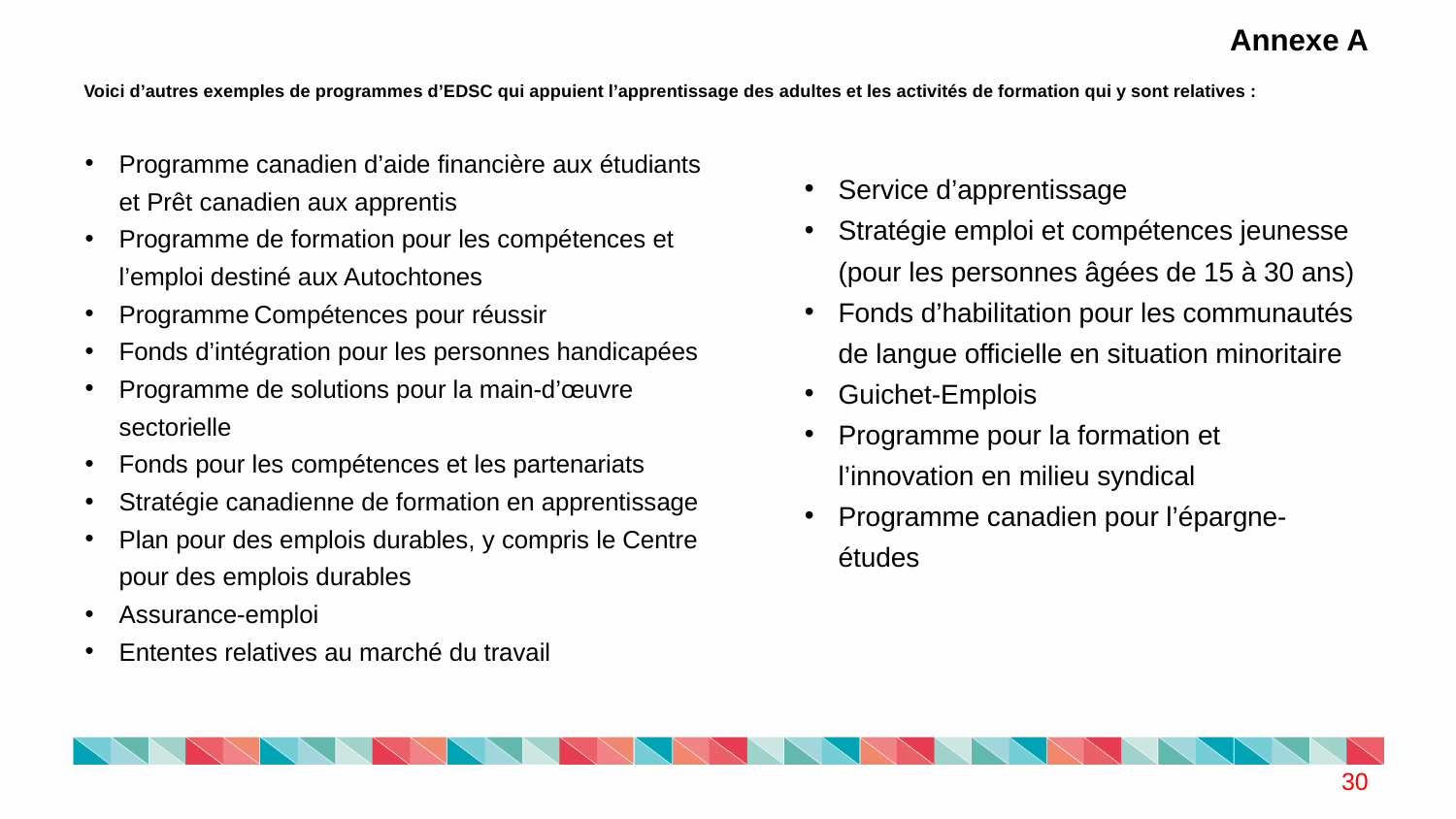

# Annexe A
Voici d’autres exemples de programmes d’EDSC qui appuient l’apprentissage des adultes et les activités de formation qui y sont relatives :
Programme canadien d’aide financière aux étudiants et Prêt canadien aux apprentis
Programme de formation pour les compétences et l’emploi destiné aux Autochtones
Programme Compétences pour réussir
Fonds d’intégration pour les personnes handicapées
Programme de solutions pour la main-d’œuvre sectorielle
Fonds pour les compétences et les partenariats
Stratégie canadienne de formation en apprentissage
Plan pour des emplois durables, y compris le Centre pour des emplois durables
Assurance-emploi
Ententes relatives au marché du travail

Service d’apprentissage
Stratégie emploi et compétences jeunesse (pour les personnes âgées de 15 à 30 ans)
Fonds d’habilitation pour les communautés de langue officielle en situation minoritaire
Guichet-Emplois
​Programme pour la formation et l’innovation en milieu syndical
Programme canadien pour l’épargne-études
30